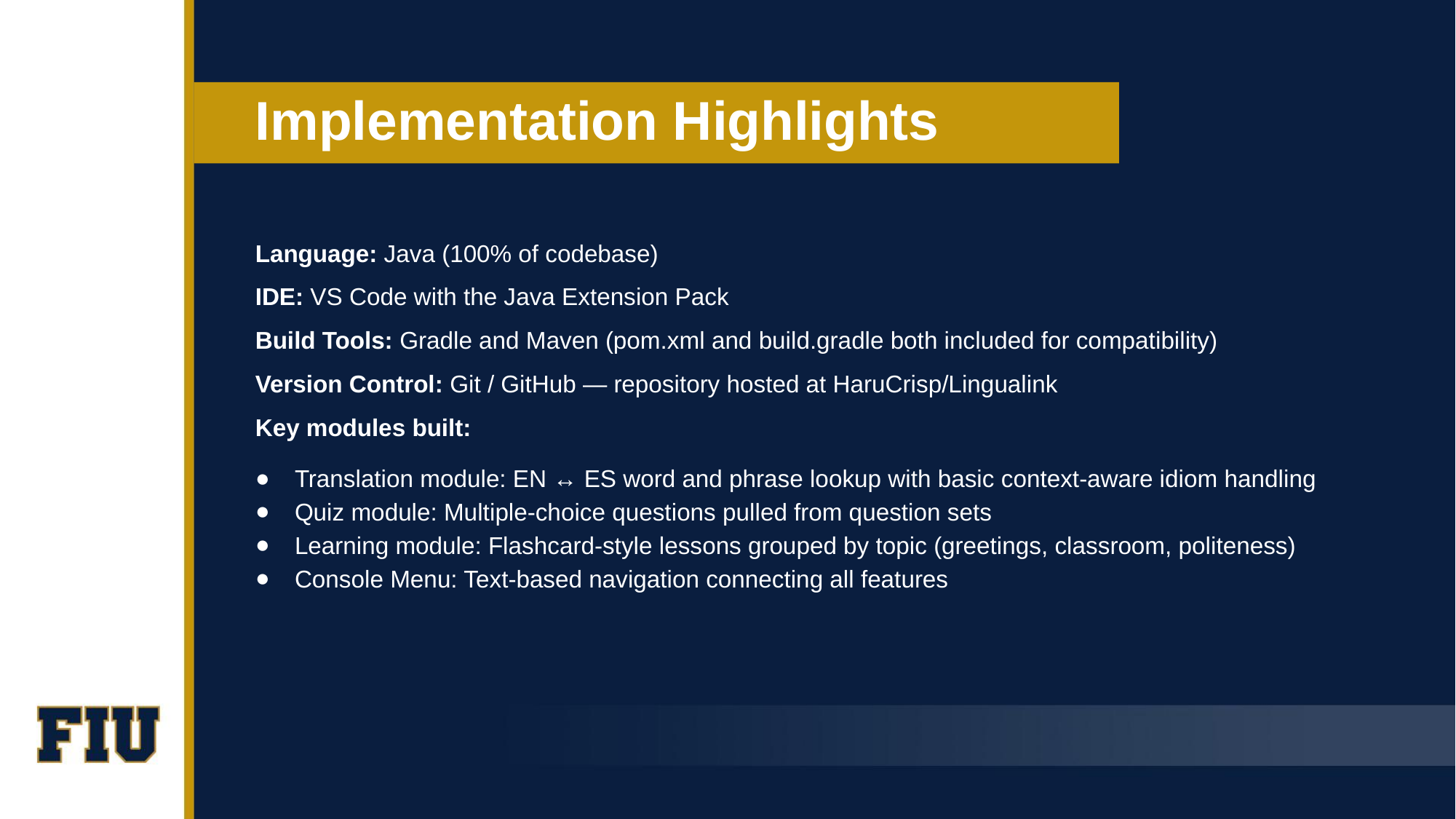

# Implementation Highlights

Language: Java (100% of codebase)
IDE: VS Code with the Java Extension Pack
Build Tools: Gradle and Maven (pom.xml and build.gradle both included for compatibility)
Version Control: Git / GitHub — repository hosted at HaruCrisp/Lingualink
Key modules built:
Translation module: EN ↔ ES word and phrase lookup with basic context-aware idiom handling
Quiz module: Multiple-choice questions pulled from question sets
Learning module: Flashcard-style lessons grouped by topic (greetings, classroom, politeness)
Console Menu: Text-based navigation connecting all features